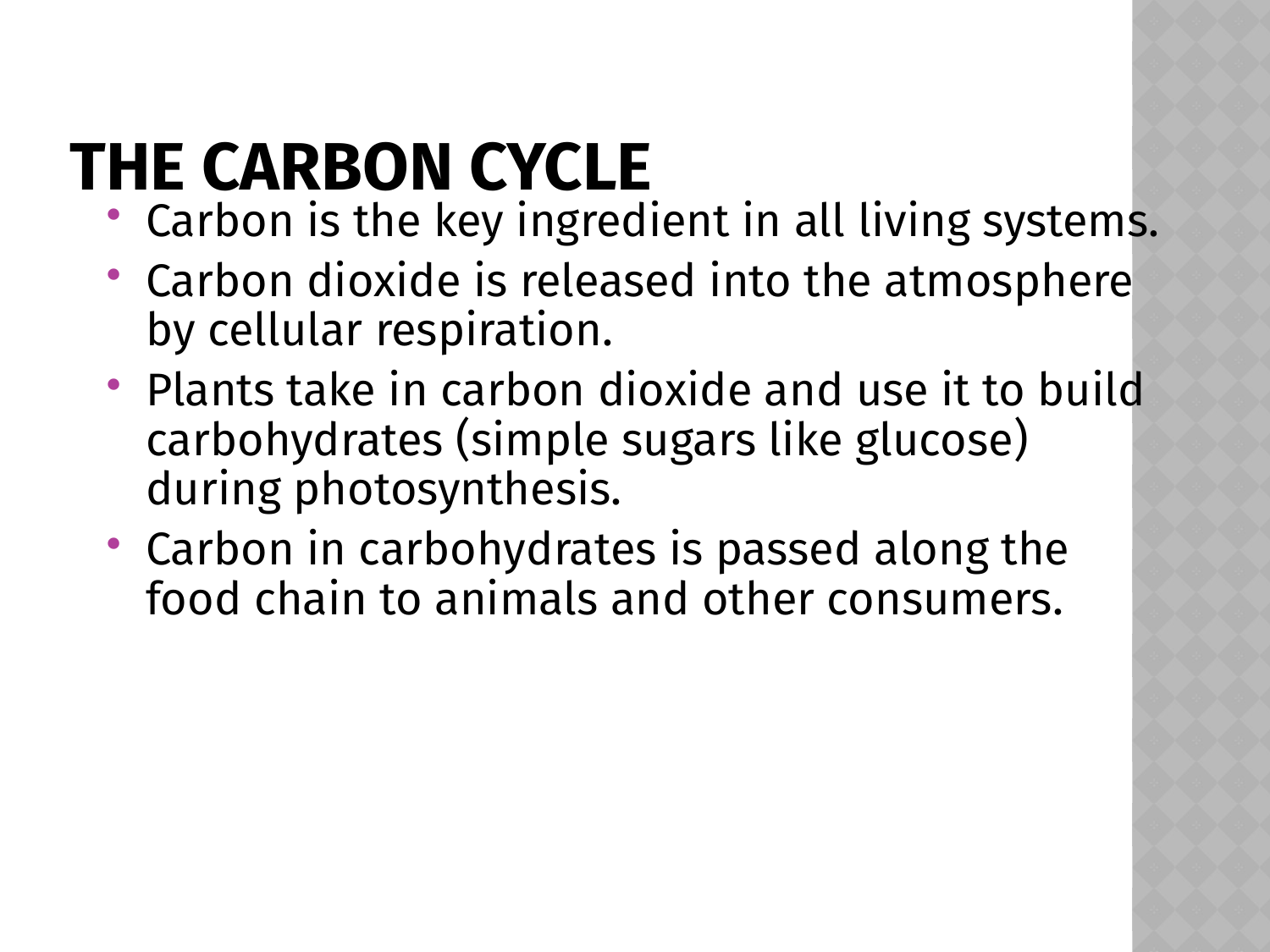

# The Carbon Cycle
Carbon is the key ingredient in all living systems.
Carbon dioxide is released into the atmosphere by cellular respiration.
Plants take in carbon dioxide and use it to build carbohydrates (simple sugars like glucose) during photosynthesis.
Carbon in carbohydrates is passed along the food chain to animals and other consumers.